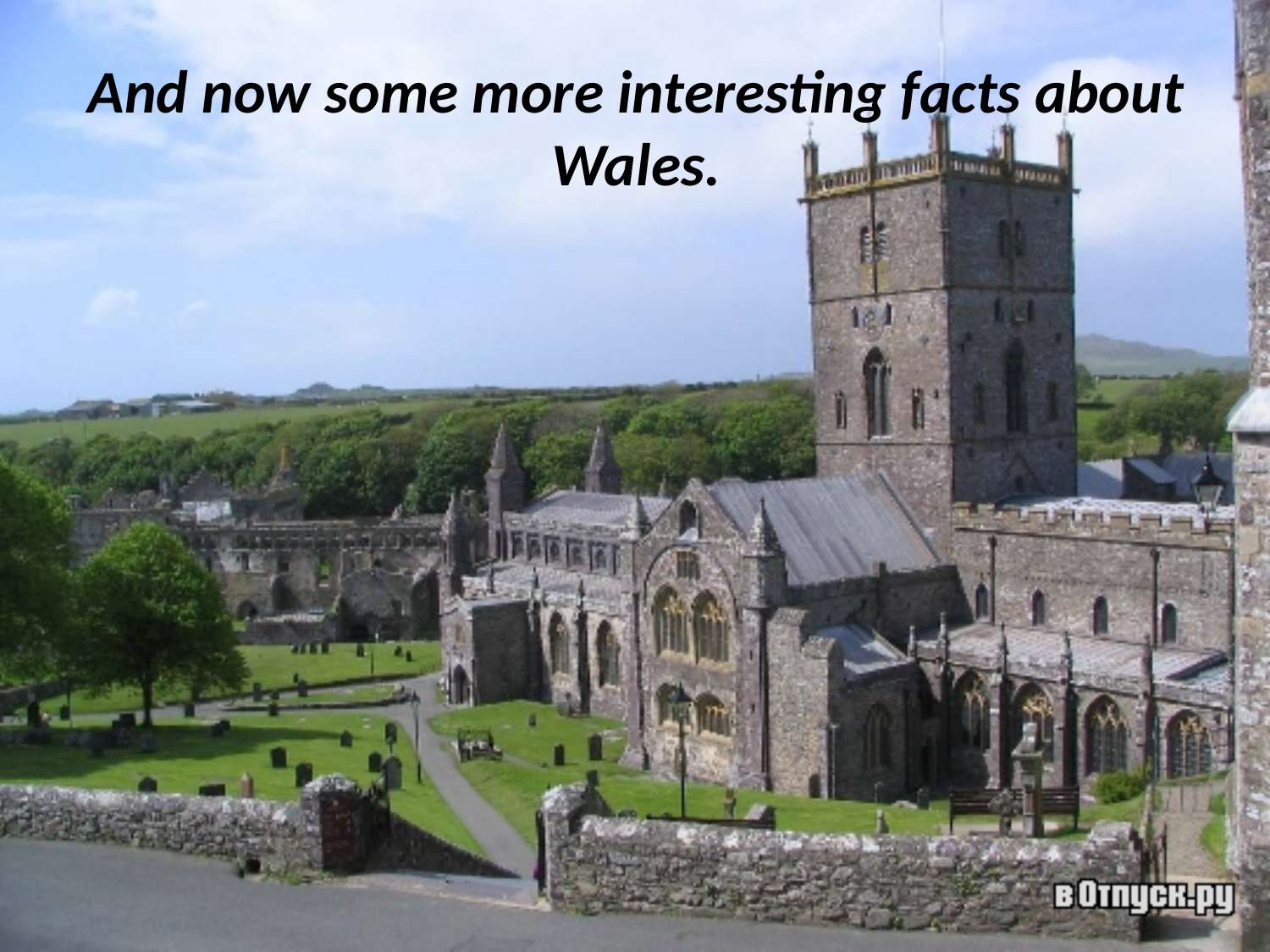

# And now some more interesting facts about Wales.